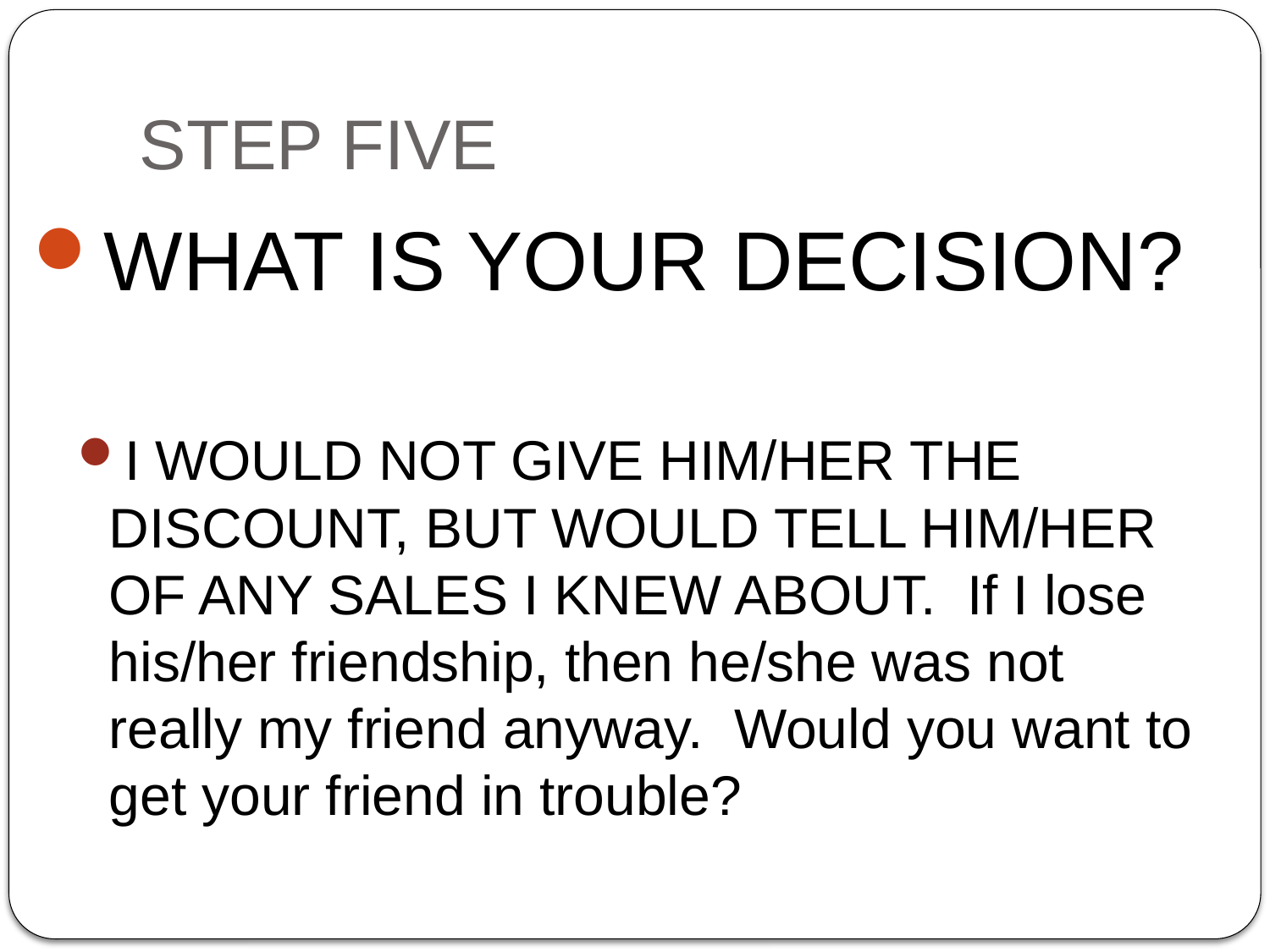

# STEP FIVE
WHAT IS YOUR DECISION?

I WOULD NOT GIVE HIM/HER THE DISCOUNT, BUT WOULD TELL HIM/HER OF ANY SALES I KNEW ABOUT.  If I lose his/her friendship, then he/she was not really my friend anyway.  Would you want to get your friend in trouble?